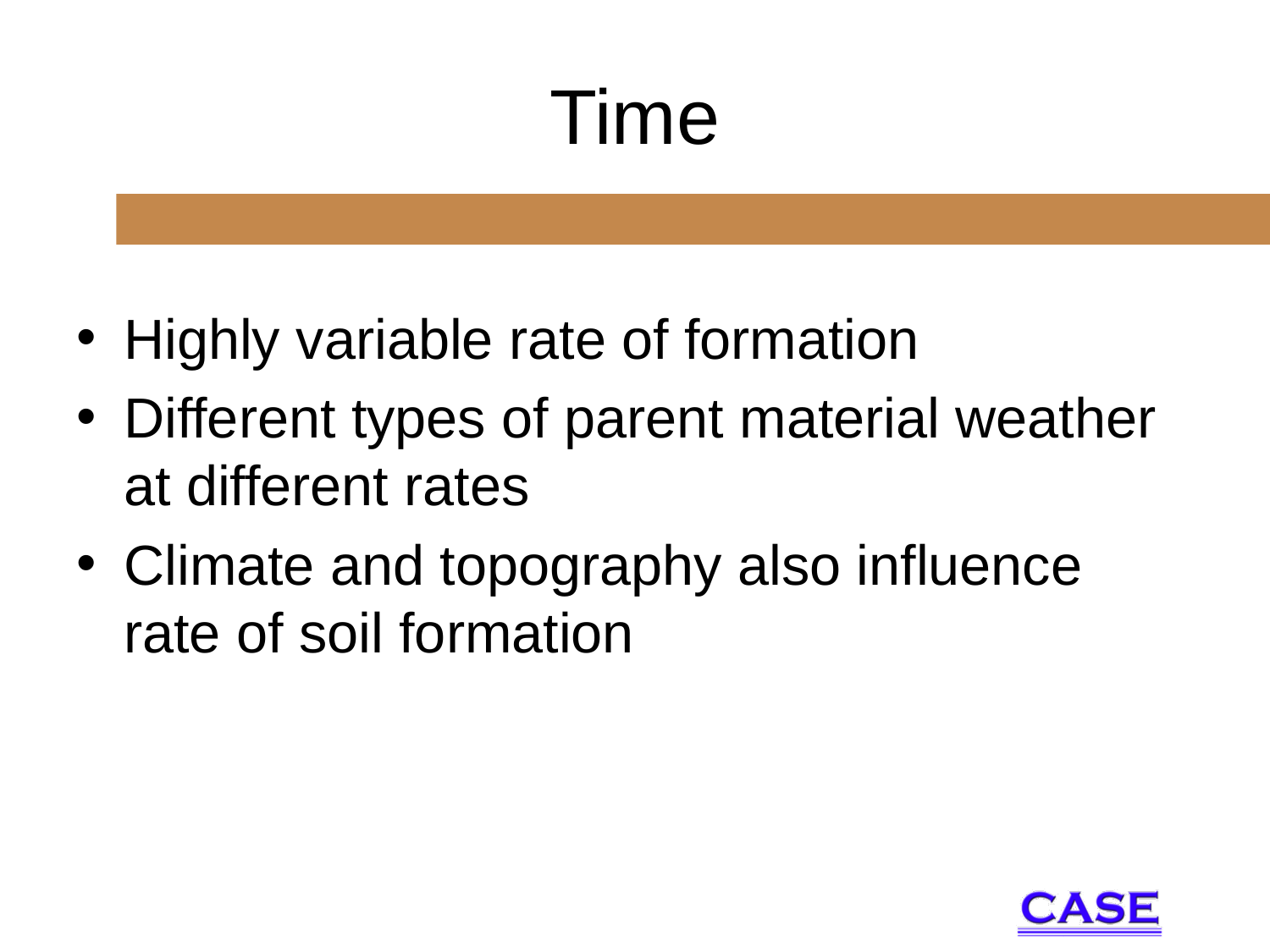

# Time
Highly variable rate of formation
Different types of parent material weather at different rates
Climate and topography also influence rate of soil formation